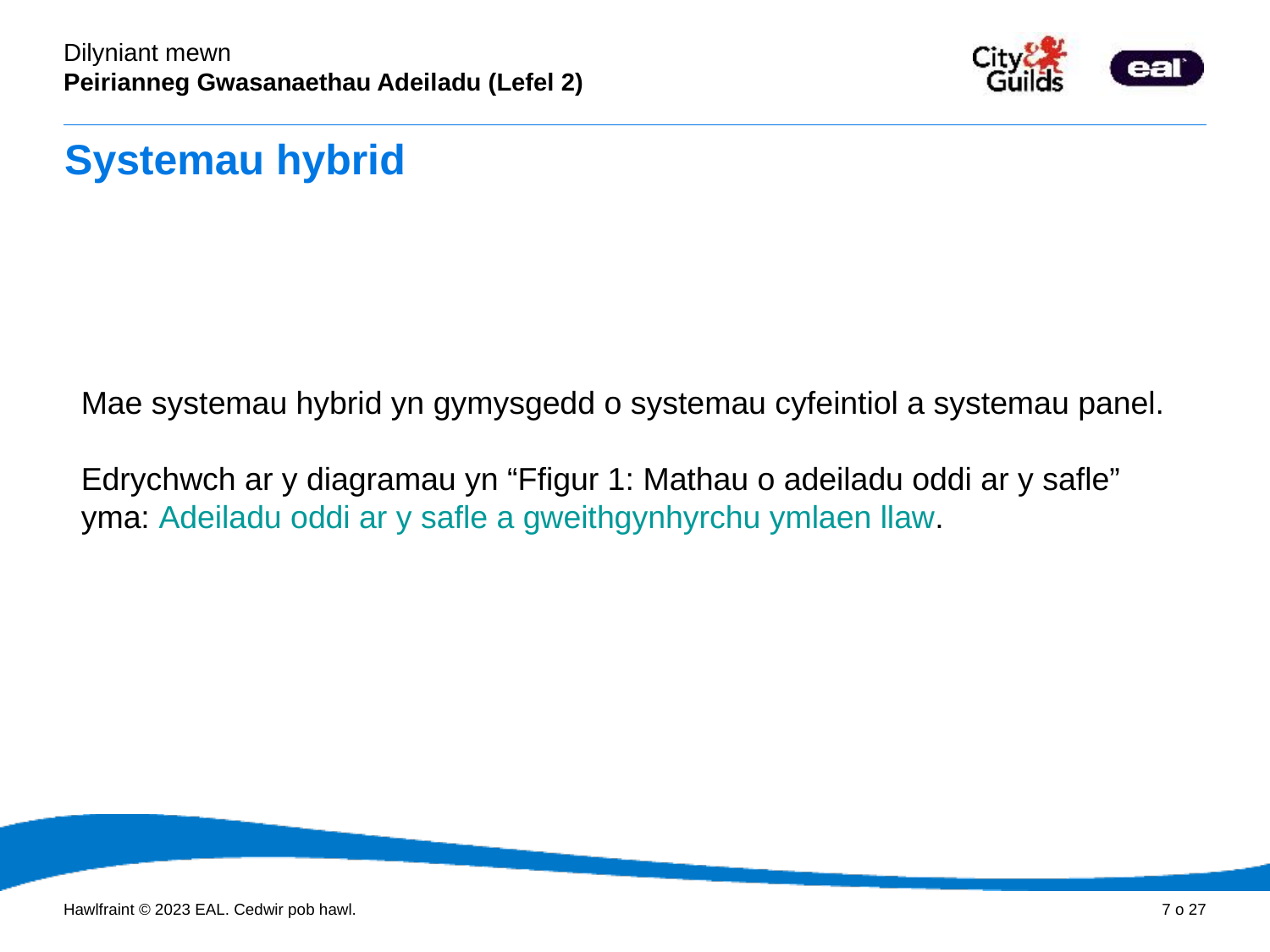

Systemau hybrid

Mae systemau hybrid yn gymysgedd o systemau cyfeintiol a systemau panel.

Edrychwch ar y diagramau yn “Ffigur 1: Mathau o adeiladu oddi ar y safle” yma: Adeiladu oddi ar y safle a gweithgynhyrchu ymlaen llaw.